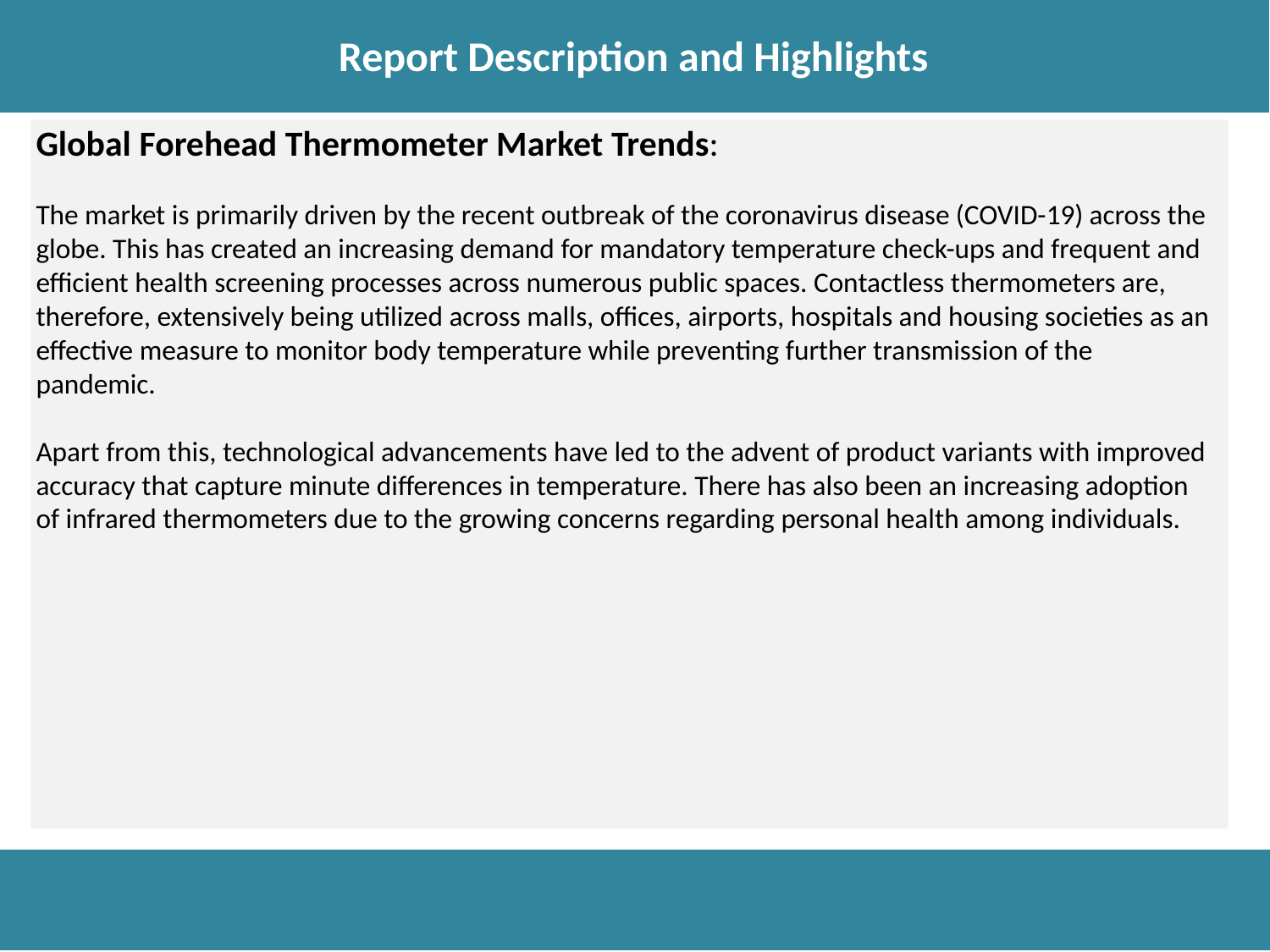

Report Description and Highlights

Report Description
Global Forehead Thermometer Market Trends:

The market is primarily driven by the recent outbreak of the coronavirus disease (COVID-19) across the globe. This has created an increasing demand for mandatory temperature check-ups and frequent and efficient health screening processes across numerous public spaces. Contactless thermometers are, therefore, extensively being utilized across malls, offices, airports, hospitals and housing societies as an effective measure to monitor body temperature while preventing further transmission of the pandemic.

Apart from this, technological advancements have led to the advent of product variants with improved accuracy that capture minute differences in temperature. There has also been an increasing adoption of infrared thermometers due to the growing concerns regarding personal health among individuals.